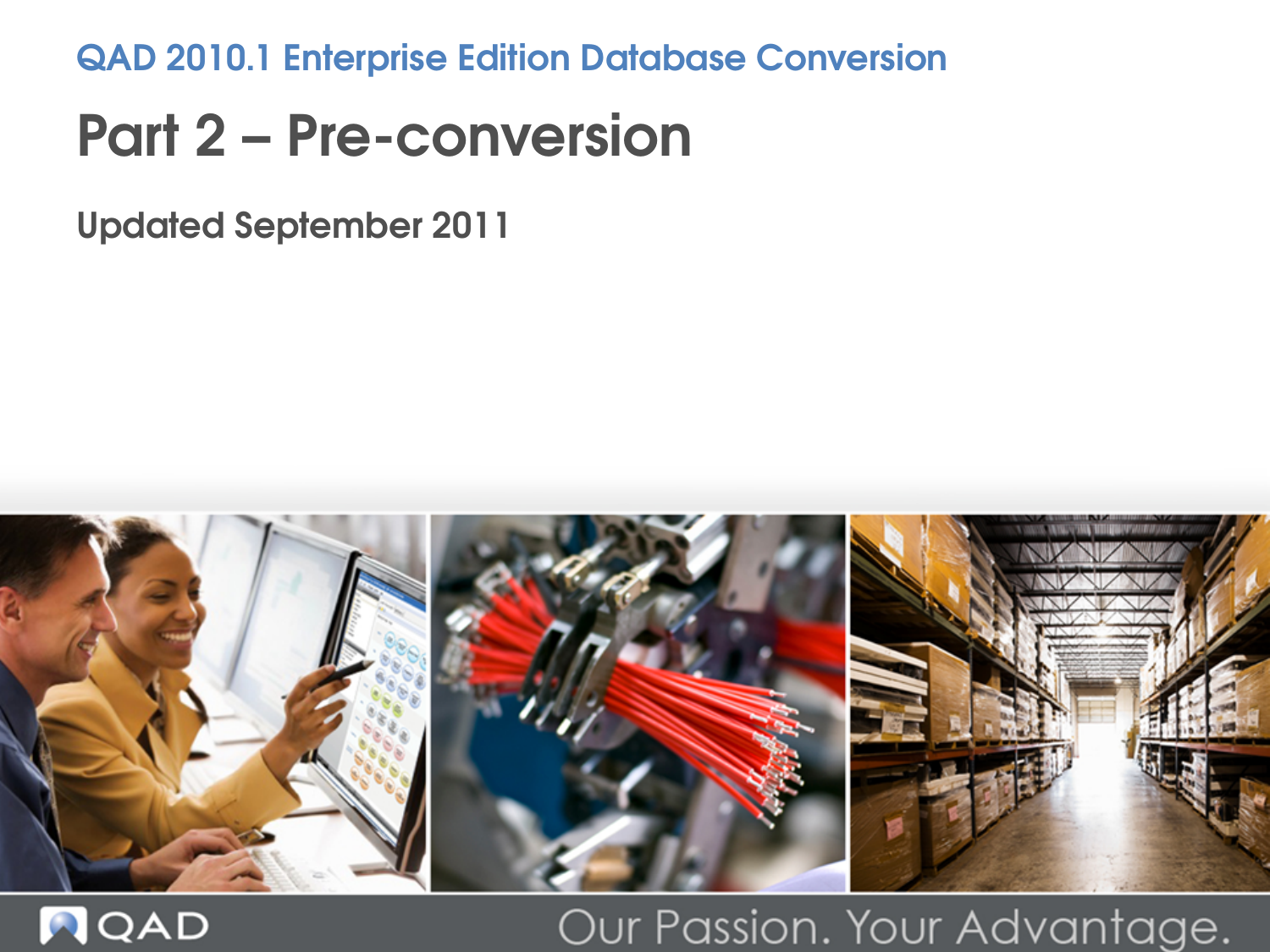

QAD 2010.1 Enterprise Edition Database Conversion
# Part 2 – Pre-conversion
Updated September 2011